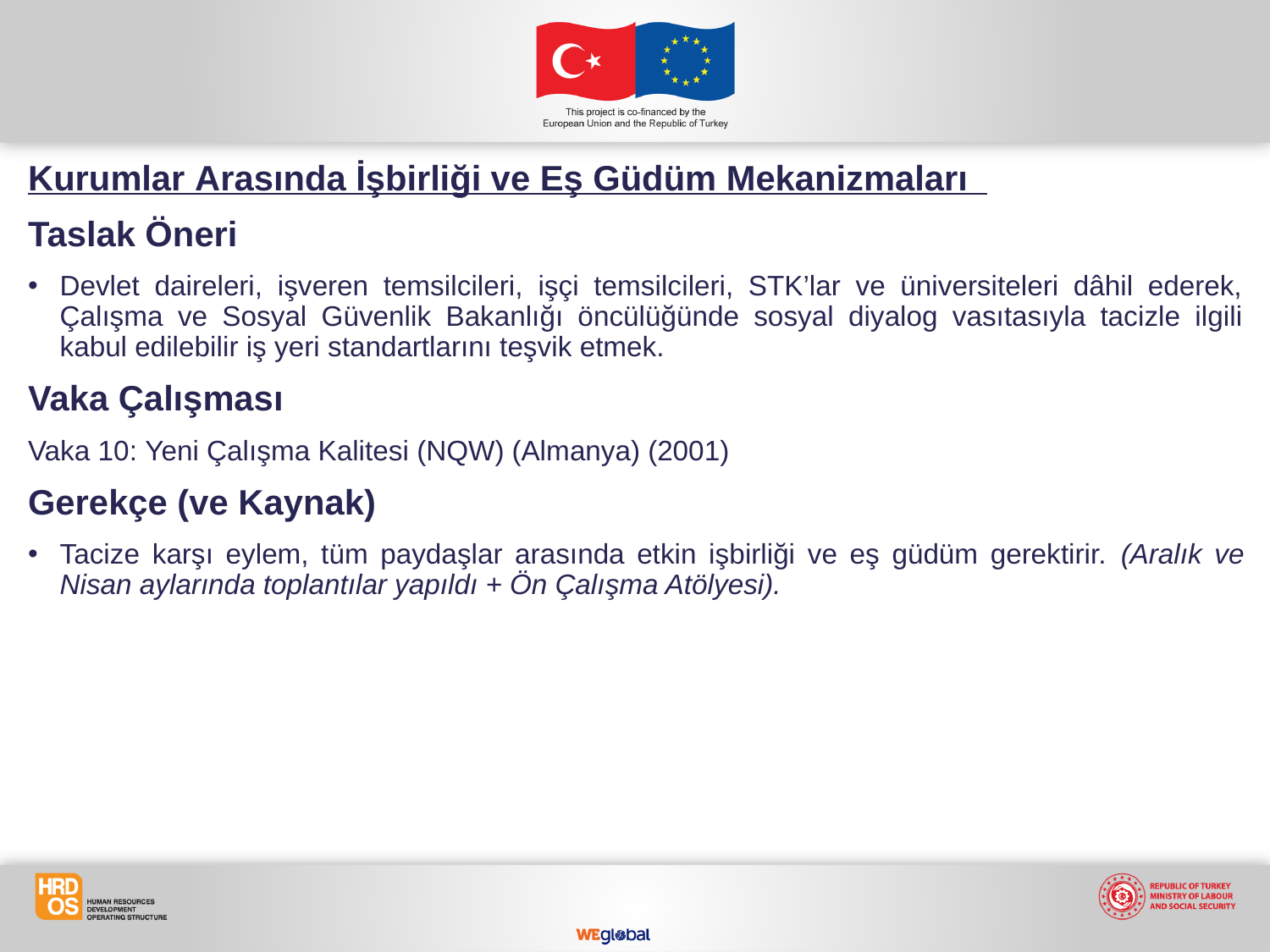

Kurumlar Arasında İşbirliği ve Eş Güdüm Mekanizmaları
Taslak Öneri
Devlet daireleri, işveren temsilcileri, işçi temsilcileri, STK’lar ve üniversiteleri dâhil ederek, Çalışma ve Sosyal Güvenlik Bakanlığı öncülüğünde sosyal diyalog vasıtasıyla tacizle ilgili kabul edilebilir iş yeri standartlarını teşvik etmek.
Vaka Çalışması
Vaka 10: Yeni Çalışma Kalitesi (NQW) (Almanya) (2001)
Gerekçe (ve Kaynak)
Tacize karşı eylem, tüm paydaşlar arasında etkin işbirliği ve eş güdüm gerektirir. (Aralık ve Nisan aylarında toplantılar yapıldı + Ön Çalışma Atölyesi).